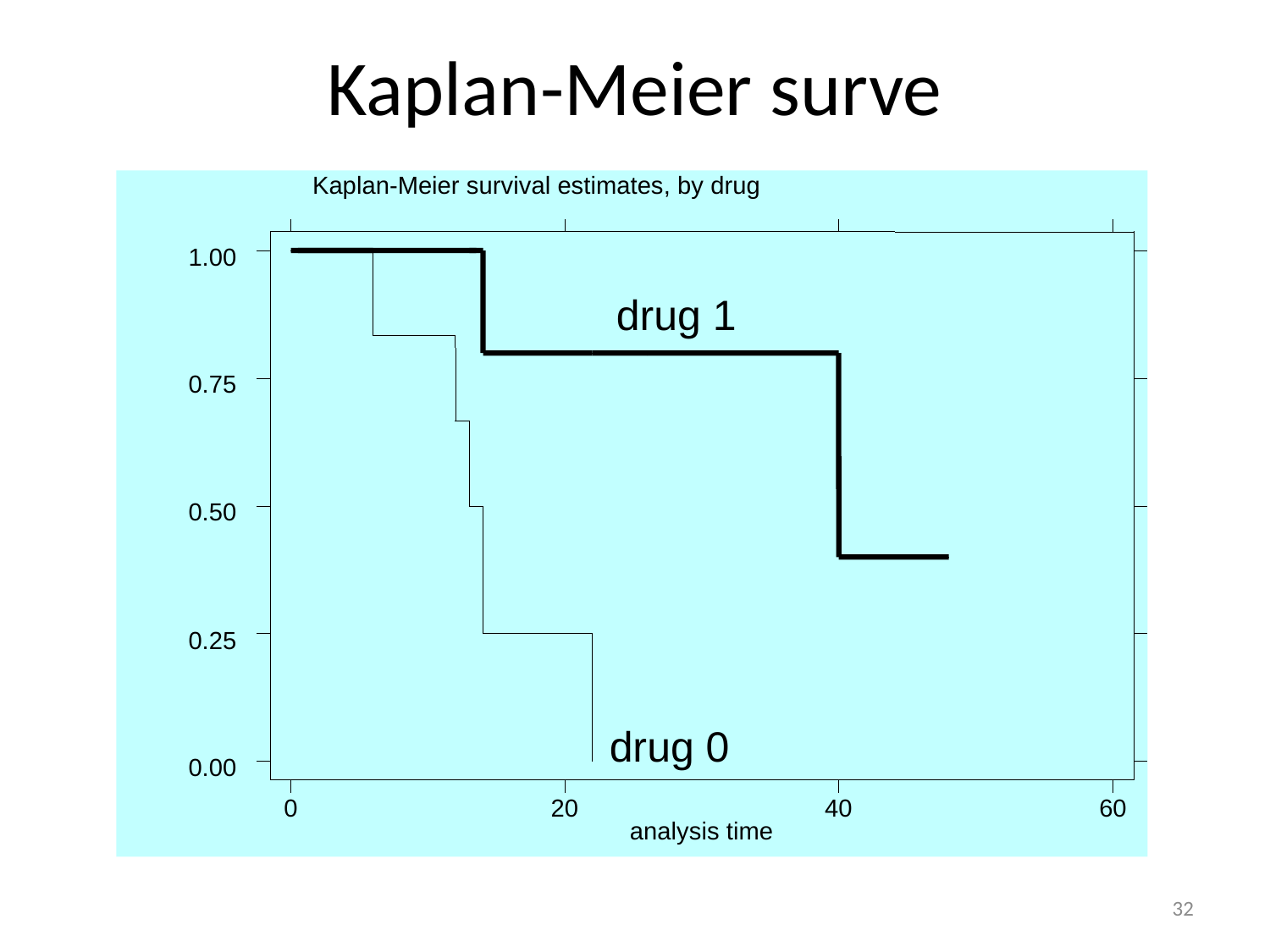

# Kaplan-Meier surve

Kaplan-Meier survival estimates, by drug

1.00

drug 1

0.75

0.50

0.25

drug 0
0.00

0
20
40
60
analysis time

32